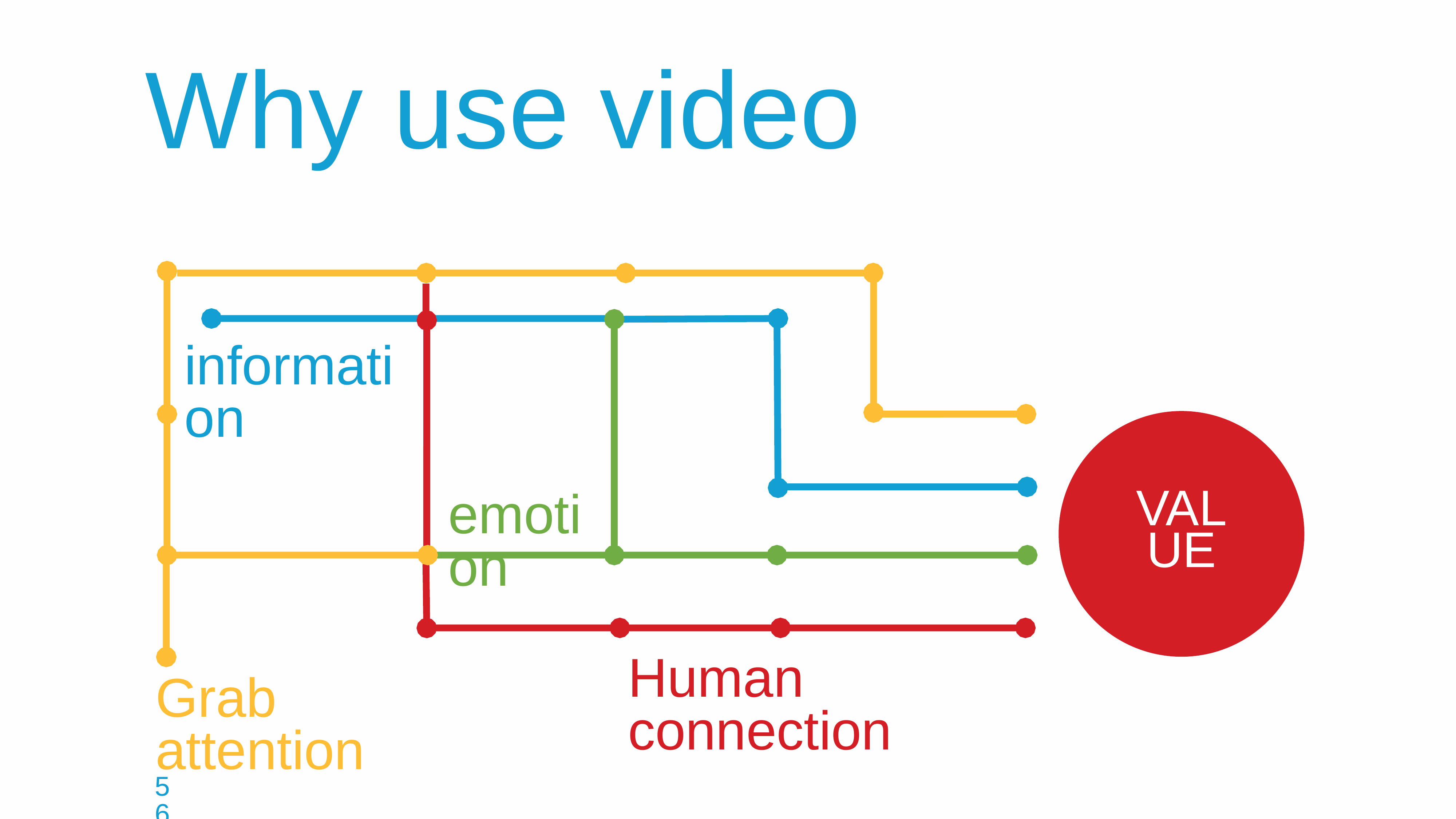

Why use video

information
VALUE
emotion
Human connection
Grab attention
56